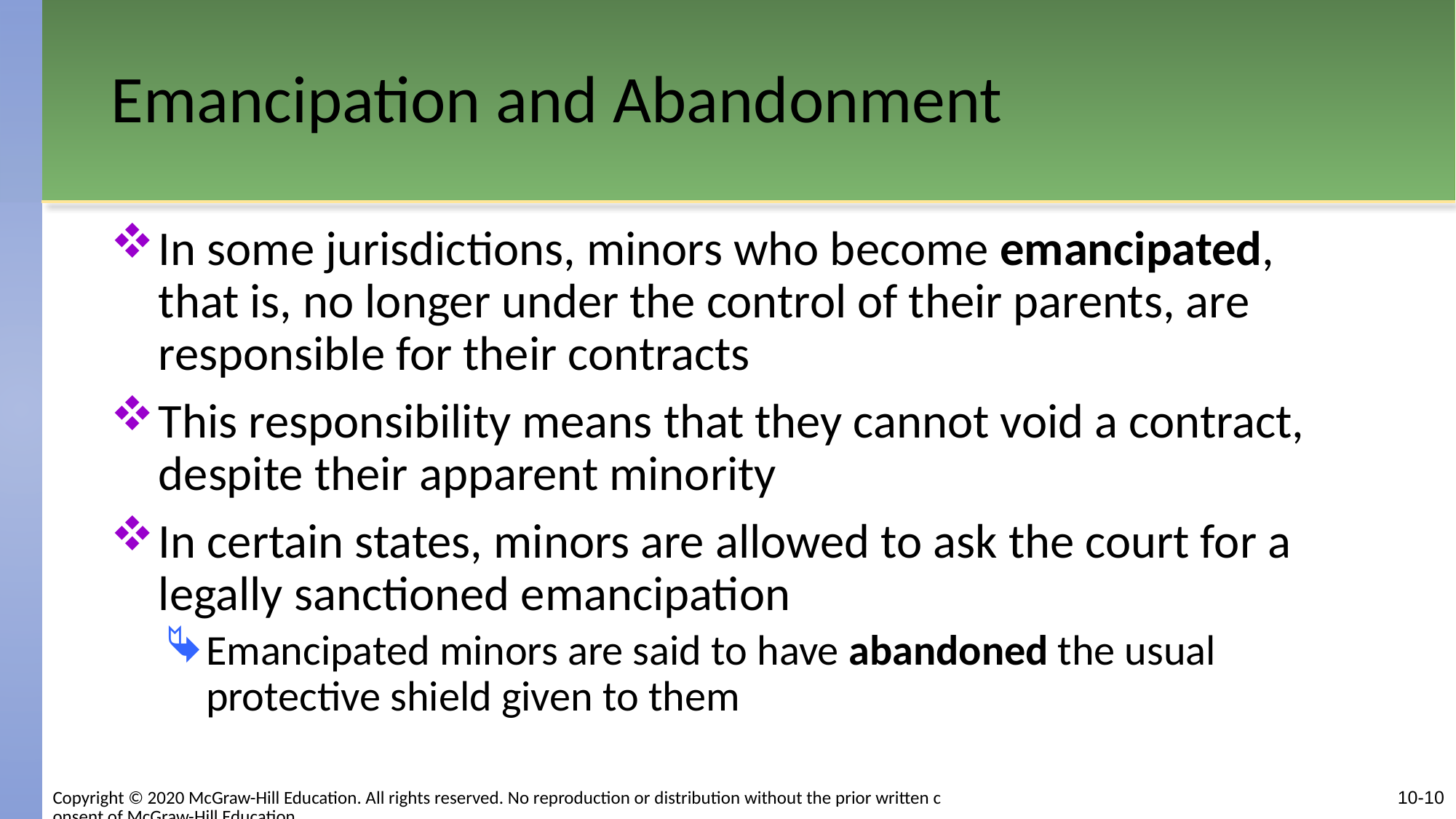

# Emancipation and Abandonment
In some jurisdictions, minors who become emancipated, that is, no longer under the control of their parents, are responsible for their contracts
This responsibility means that they cannot void a contract, despite their apparent minority
In certain states, minors are allowed to ask the court for a legally sanctioned emancipation
Emancipated minors are said to have abandoned the usual protective shield given to them
Copyright © 2020 McGraw-Hill Education. All rights reserved. No reproduction or distribution without the prior written consent of McGraw-Hill Education.
10-10